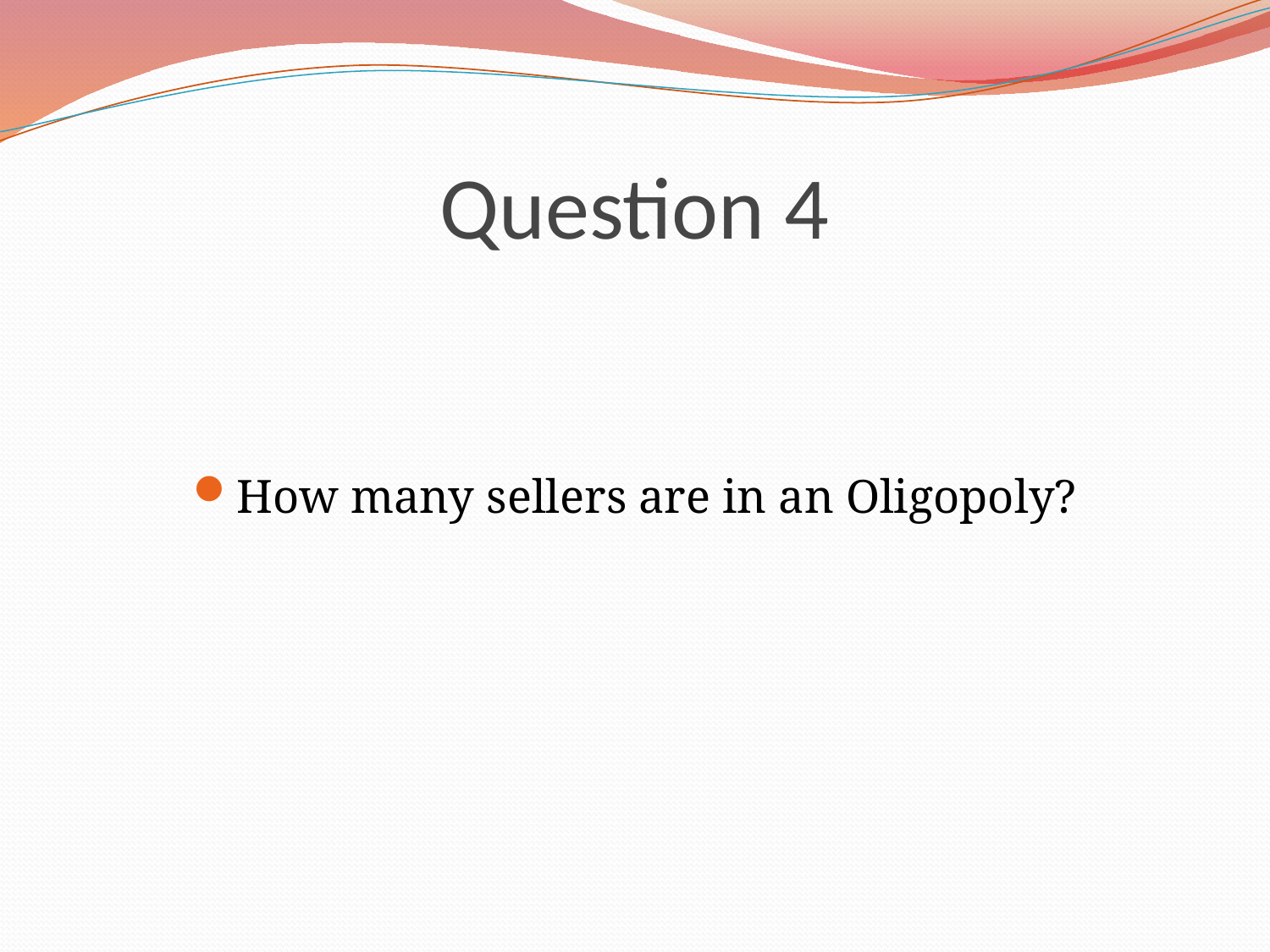

# Question 4

How many sellers are in an Oligopoly?